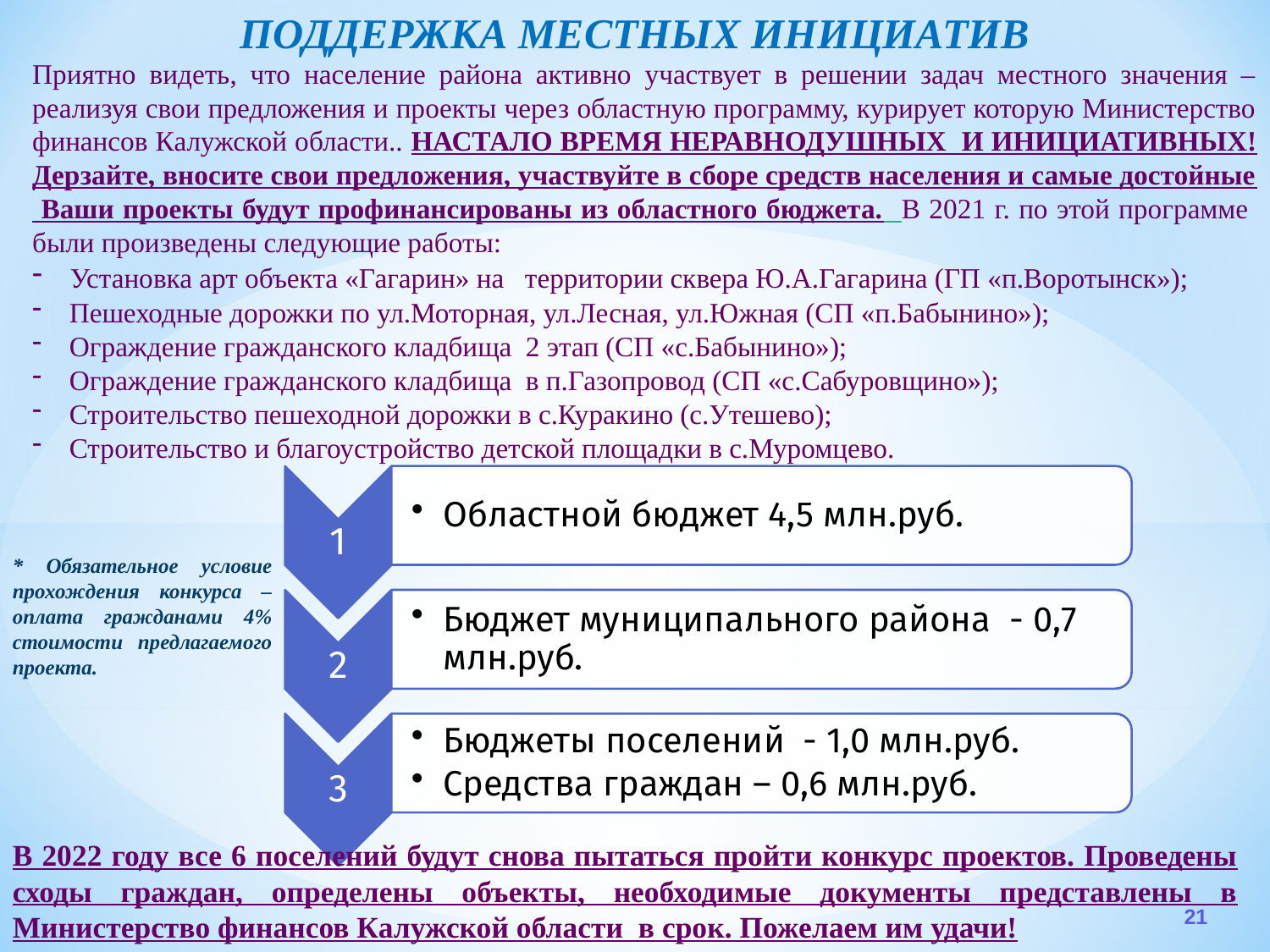

поддержка местных инициатив
Приятно видеть, что население района активно участвует в решении задач местного значения – реализуя свои предложения и проекты через областную программу, курирует которую Министерство финансов Калужской области.. НАСТАЛО ВРЕМЯ НЕРАВНОДУШНЫХ  И ИНИЦИАТИВНЫХ! Дерзайте, вносите свои предложения, участвуйте в сборе средств населения и самые достойные  Ваши проекты будут профинансированы из областного бюджета.  В 2021 г. по этой программе  были произведены следующие работы:
 Установка арт объекта «Гагарин» на   территории сквера Ю.А.Гагарина (ГП «п.Воротынск»);
 Пешеходные дорожки по ул.Моторная, ул.Лесная, ул.Южная (СП «п.Бабынино»);
 Ограждение гражданского кладбища  2 этап (СП «с.Бабынино»);
 Ограждение гражданского кладбища  в п.Газопровод (СП «с.Сабуровщино»);
 Строительство пешеходной дорожки в с.Куракино (с.Утешево);
 Строительство и благоустройство детской площадки в с.Муромцево.
1
Областной бюджет 4,5 млн.руб.
2
Бюджет муниципального района  - 0,7 млн.руб.
3
Бюджеты поселений  - 1,0 млн.руб.
Средства граждан – 0,6 млн.руб.
* Обязательное условие прохождения конкурса – оплата гражданами 4% стоимости предлагаемого проекта.
В 2022 году все 6 поселений будут снова пытаться пройти конкурс проектов. Проведены сходы граждан, определены объекты, необходимые документы представлены в Министерство финансов Калужской области  в срок. Пожелаем им удачи!
21